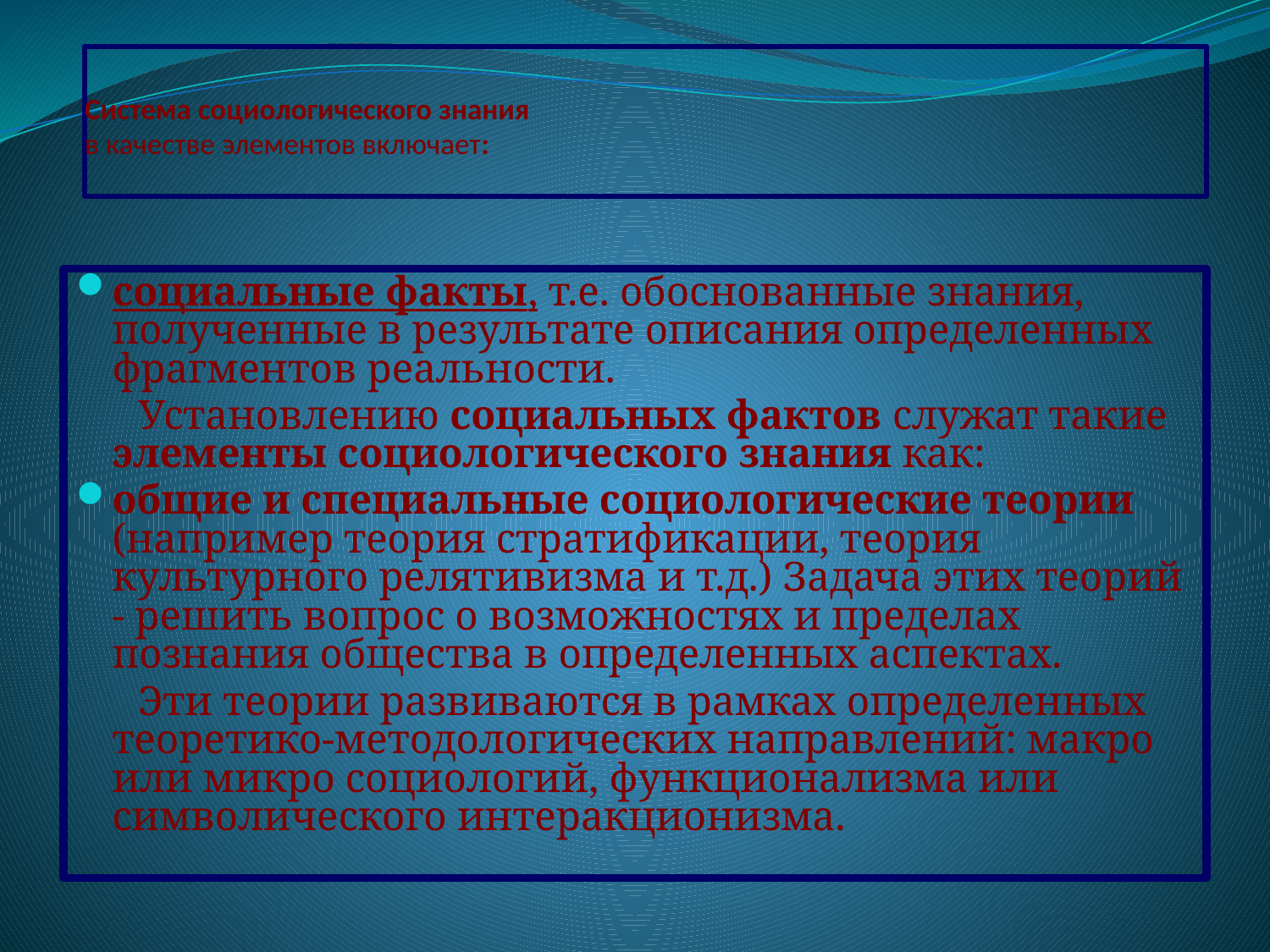

# Система социологического знания в качестве элементов включает:
социальные факты, т.е. обоснованные знания, полученные в результате описания определенных фрагментов реальности.
      Установлению социальных фактов служат такие элементы социологического знания как:
общие и специальные социологические теории (например теория стратификации, теория культурного релятивизма и т.д.) Задача этих теорий - решить вопрос о возможностях и пределах познания общества в определенных аспектах.
      Эти теории развиваются в рамках определенных теоретико-методологических направлений: макро или микро социологий, функционализма или символического интеракционизма.